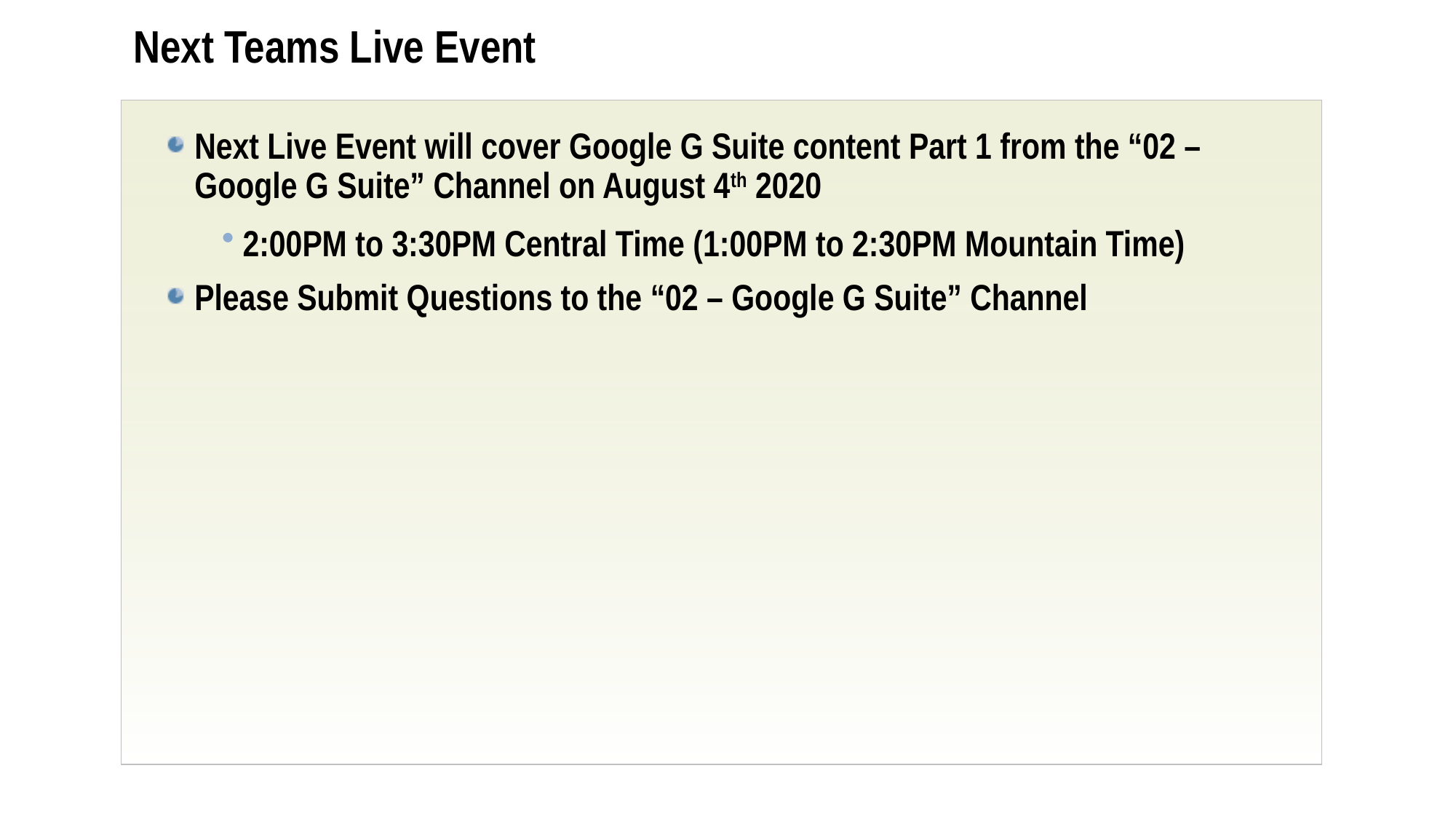

# Next Teams Live Event
Next Live Event will cover Google G Suite content Part 1 from the “02 – Google G Suite” Channel on August 4th 2020
2:00PM to 3:30PM Central Time (1:00PM to 2:30PM Mountain Time)
Please Submit Questions to the “02 – Google G Suite” Channel